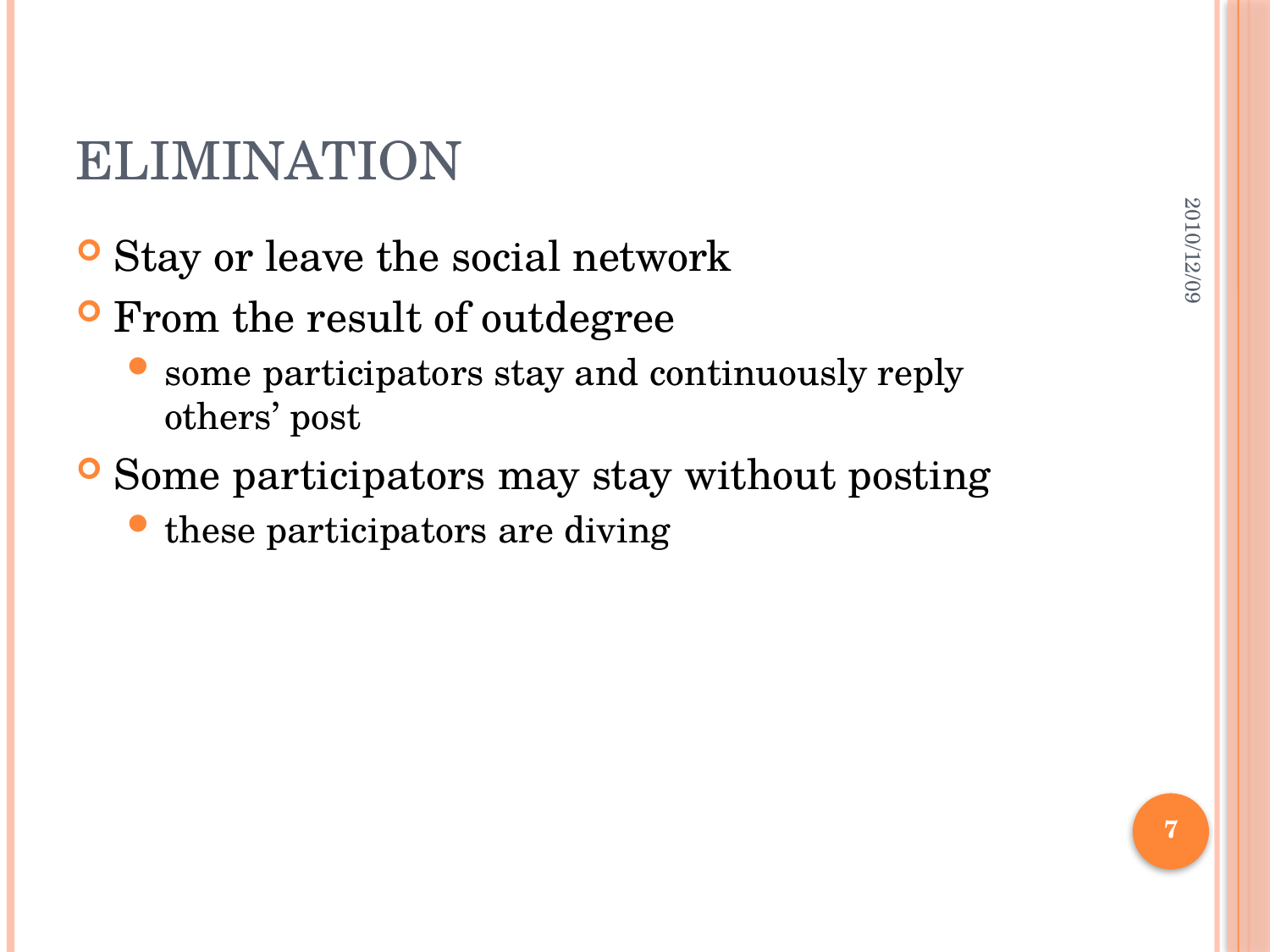

# Elimination
2010/12/09
Stay or leave the social network
From the result of outdegree
some participators stay and continuously reply others’ post
Some participators may stay without posting
these participators are diving
7